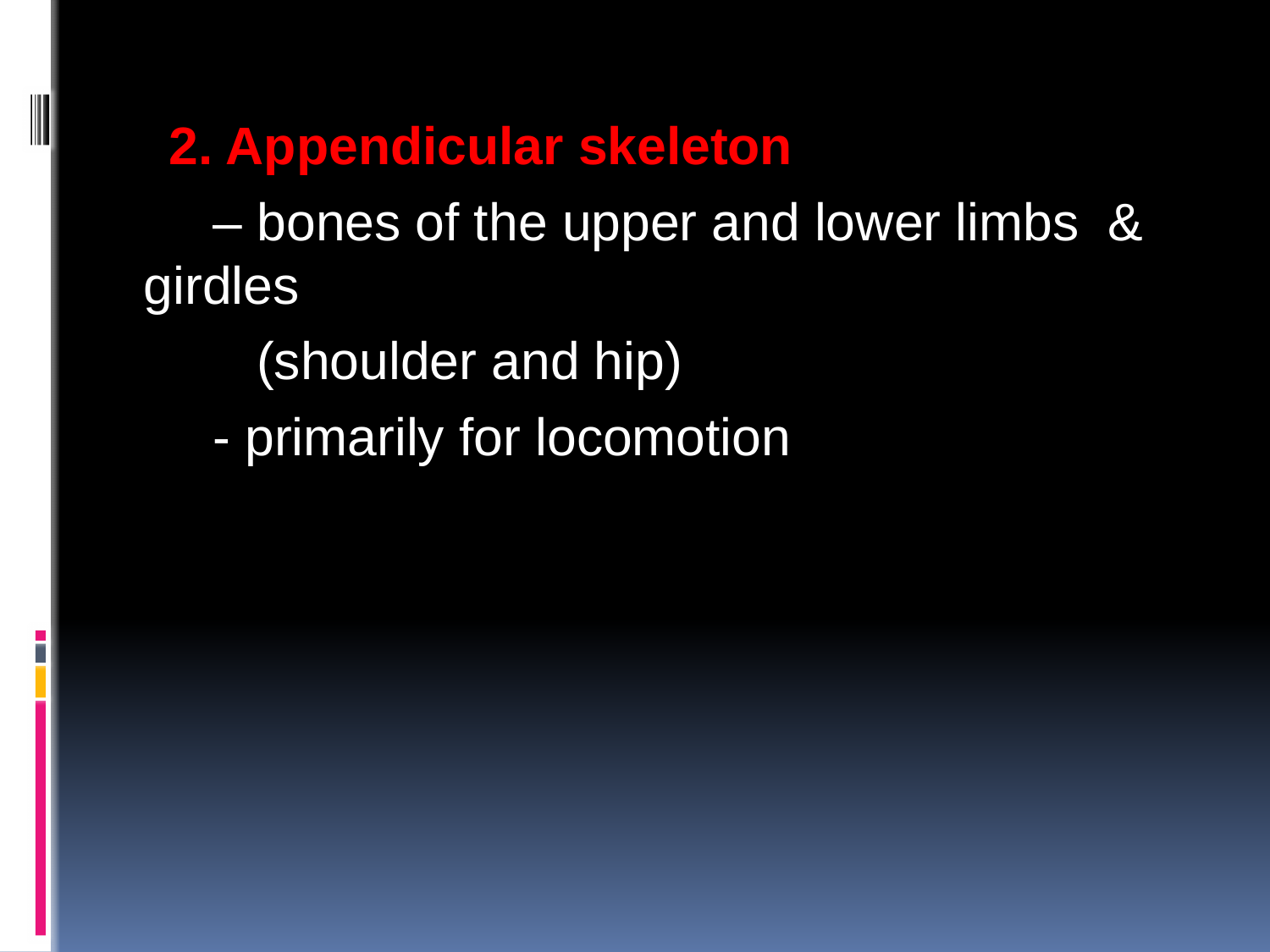

#
     2. Appendicular skeleton
        – bones of the upper and lower limbs  & girdles
           (shoulder and hip)
        - primarily for locomotion